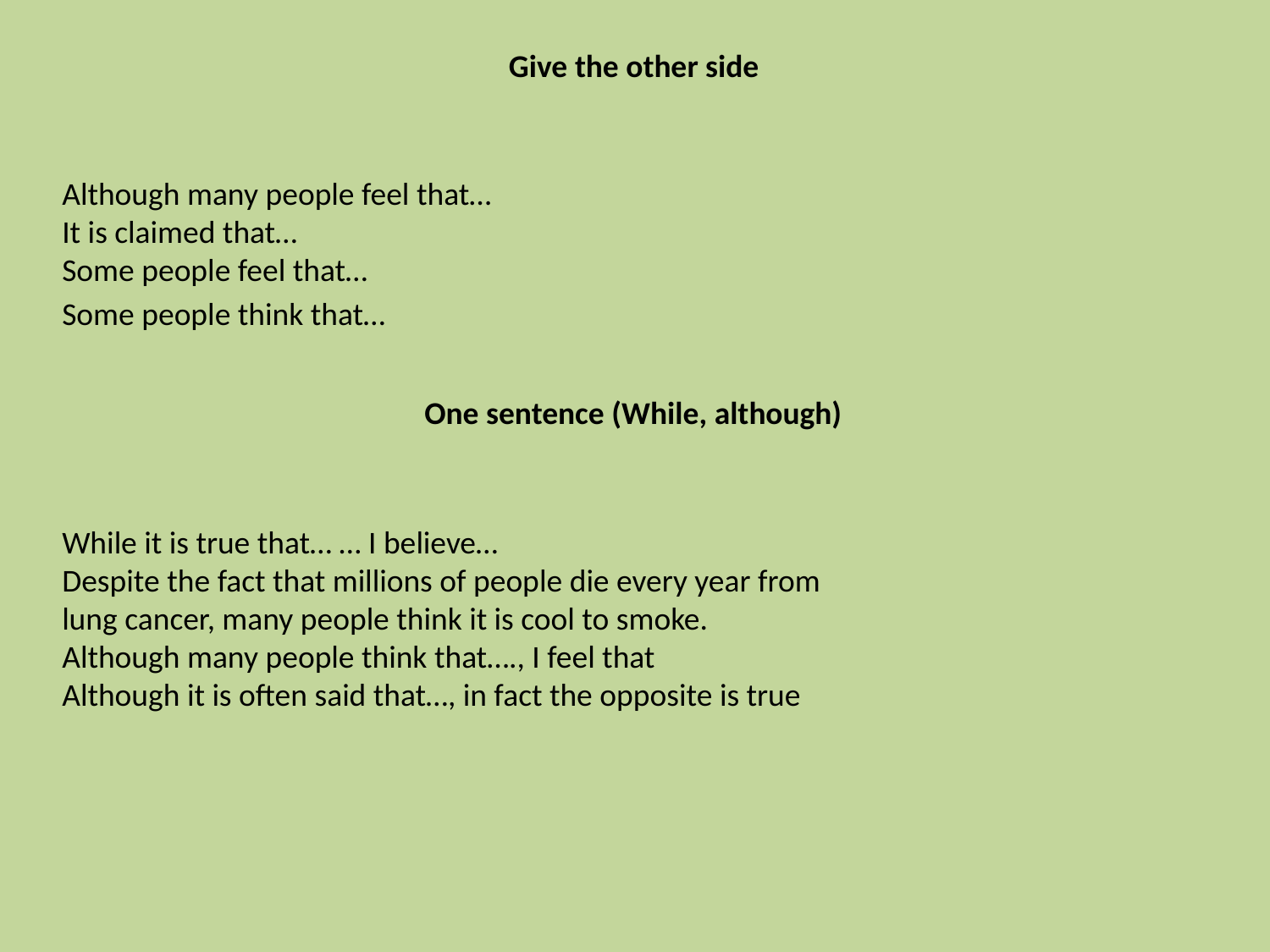

Give the other side
Although many people feel that…
It is claimed that…
Some people feel that…
Some people think that…
One sentence (While, although)
While it is true that… … I believe…
Despite the fact that millions of people die every year from lung cancer, many people think it is cool to smoke.
Although many people think that…., I feel that
Although it is often said that…, in fact the opposite is true